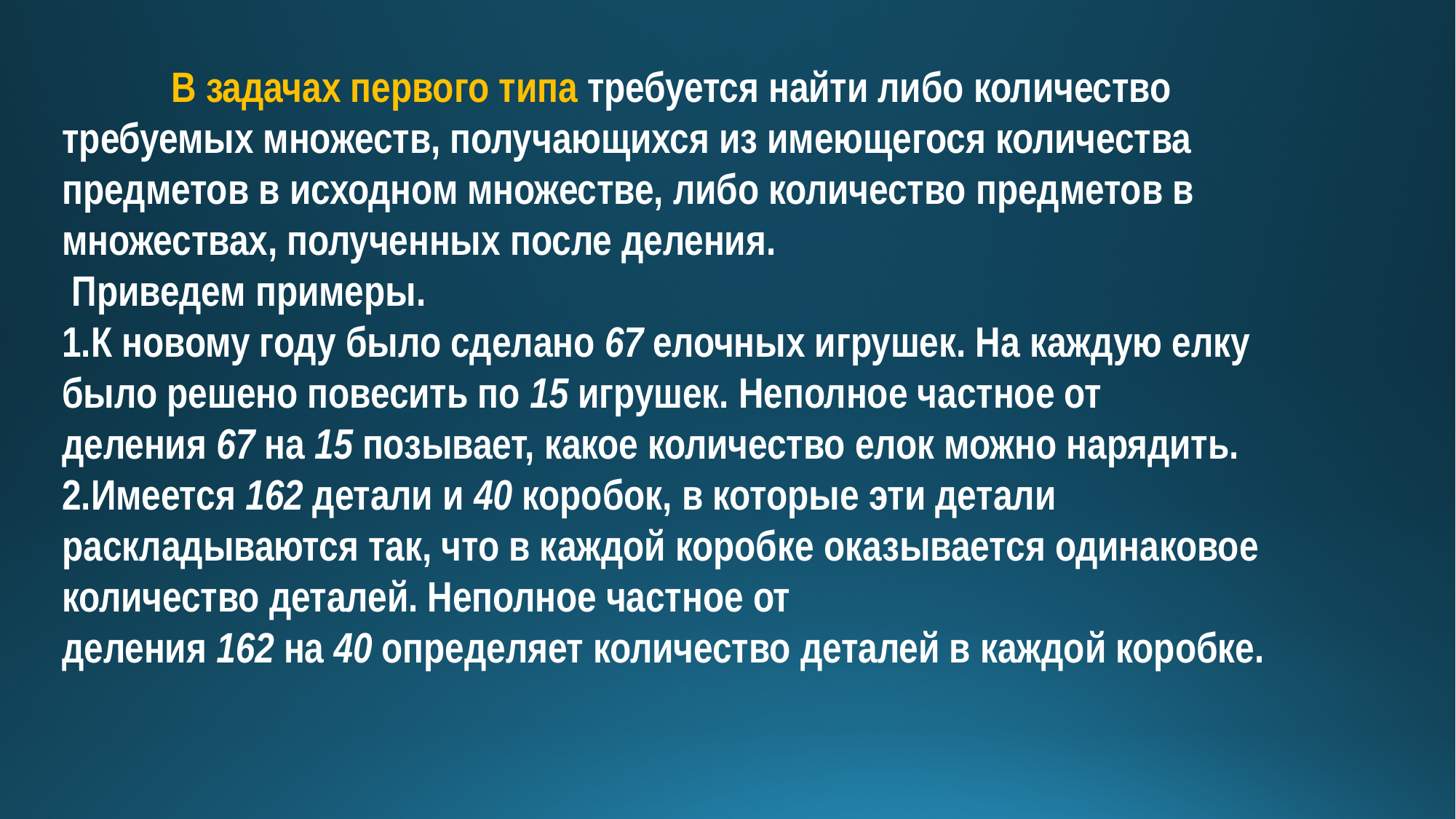

В задачах первого типа требуется найти либо количество требуемых множеств, получающихся из имеющегося количества предметов в исходном множестве, либо количество предметов в множествах, полученных после деления.
 Приведем примеры.
1.К новому году было сделано 67 елочных игрушек. На каждую елку было решено повесить по 15 игрушек. Неполное частное от деления 67 на 15 позывает, какое количество елок можно нарядить.
2.Имеется 162 детали и 40 коробок, в которые эти детали раскладываются так, что в каждой коробке оказывается одинаковое количество деталей. Неполное частное от деления 162 на 40 определяет количество деталей в каждой коробке.